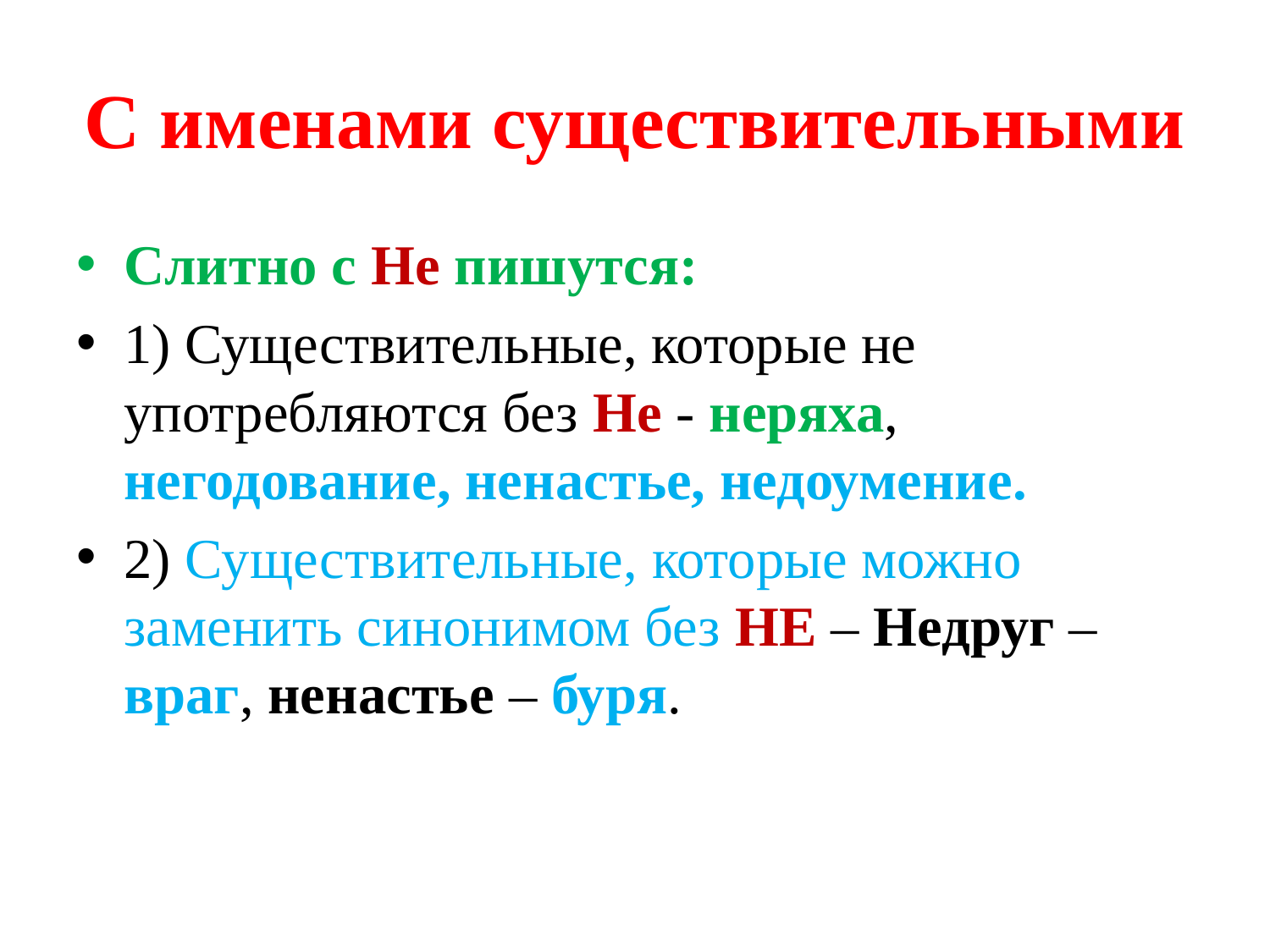

# С именами существительными
Слитно с Не пишутся:
1) Существительные, которые не употребляются без Не - неряха, негодование, ненастье, недоумение.
2) Существительные, которые можно заменить синонимом без НЕ – Недруг – враг, ненастье – буря.